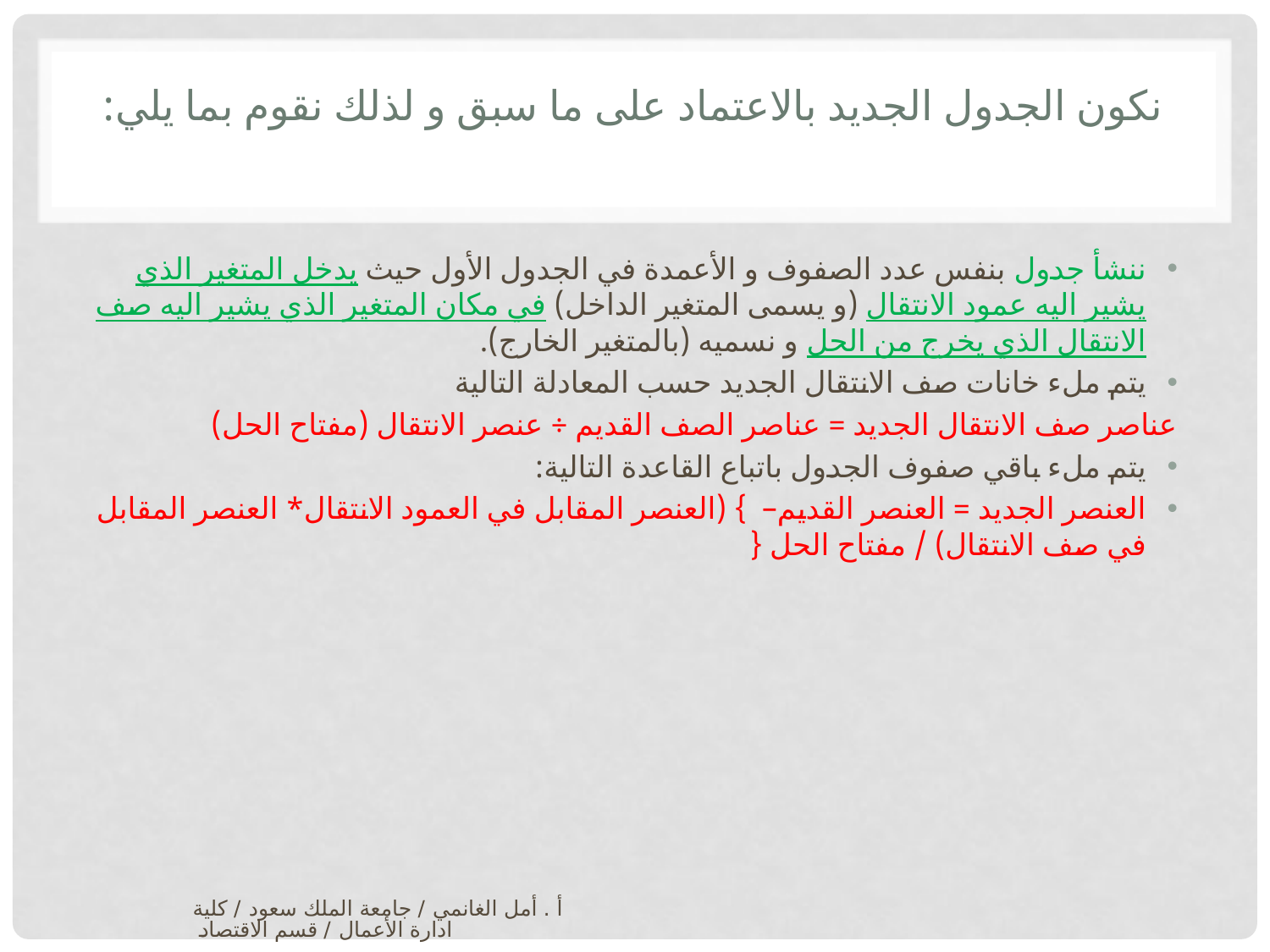

# نكون الجدول الجديد بالاعتماد على ما سبق و لذلك نقوم بما يلي:
ننشأ جدول بنفس عدد الصفوف و الأعمدة في الجدول الأول حيث يدخل المتغير الذي يشير اليه عمود الانتقال (و يسمى المتغير الداخل) في مكان المتغير الذي يشير اليه صف الانتقال الذي يخرج من الحل و نسميه (بالمتغير الخارج).
يتم ملء خانات صف الانتقال الجديد حسب المعادلة التالية
عناصر صف الانتقال الجديد = عناصر الصف القديم ÷ عنصر الانتقال (مفتاح الحل)
يتم ملء باقي صفوف الجدول باتباع القاعدة التالية:
العنصر الجديد = العنصر القديم–  } (العنصر المقابل في العمود الانتقال* العنصر المقابل في صف الانتقال) / مفتاح الحل {

أ . أمل الغانمي / جامعة الملك سعود / كلية ادارة الأعمال / قسم الاقتصاد